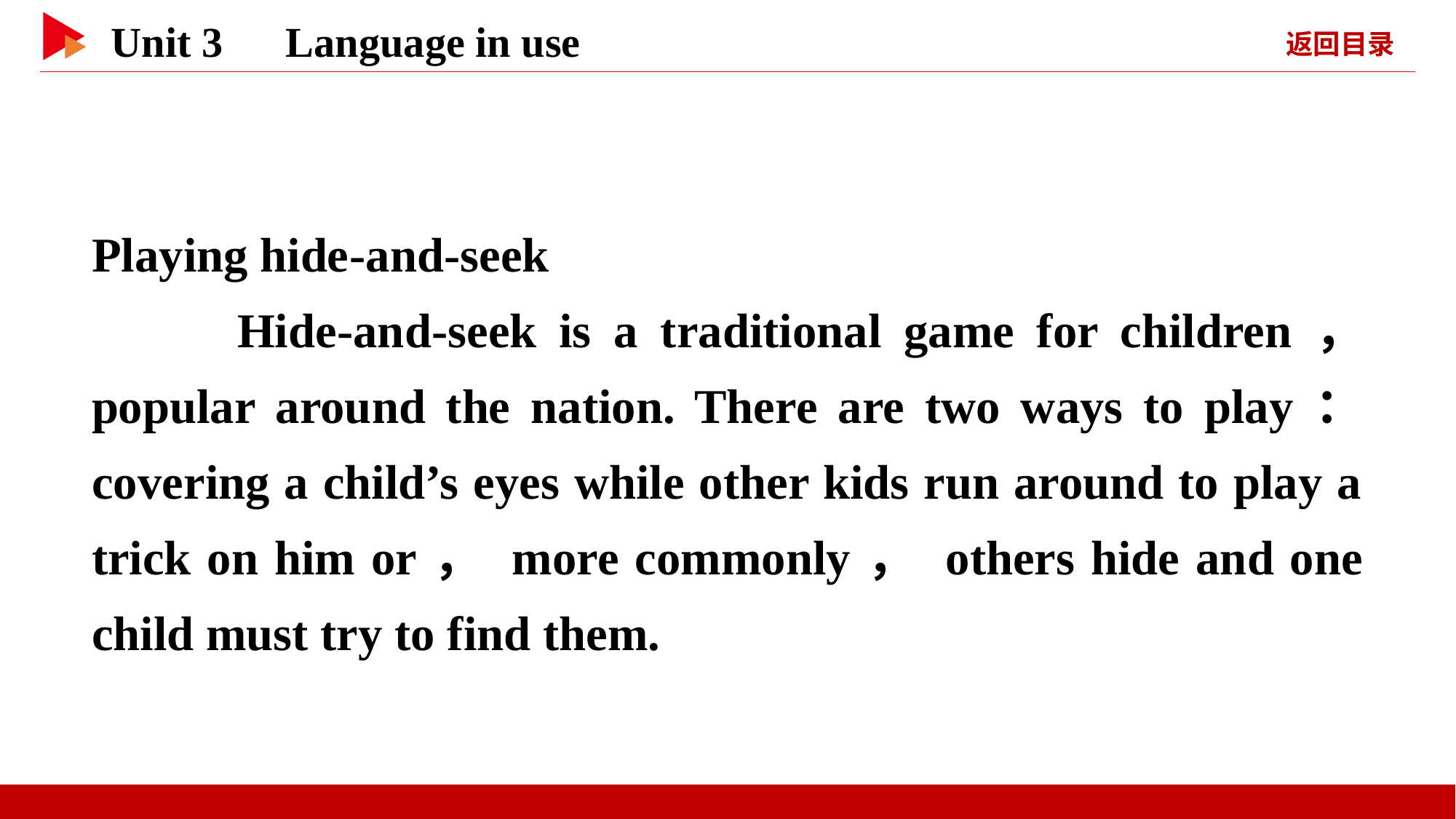

Playing hide-and-seek
     Hide-and-seek is a traditional game for children， popular around the nation. There are two ways to play： covering a child’s eyes while other kids run around to play a trick on him or， more commonly， others hide and one child must try to find them.